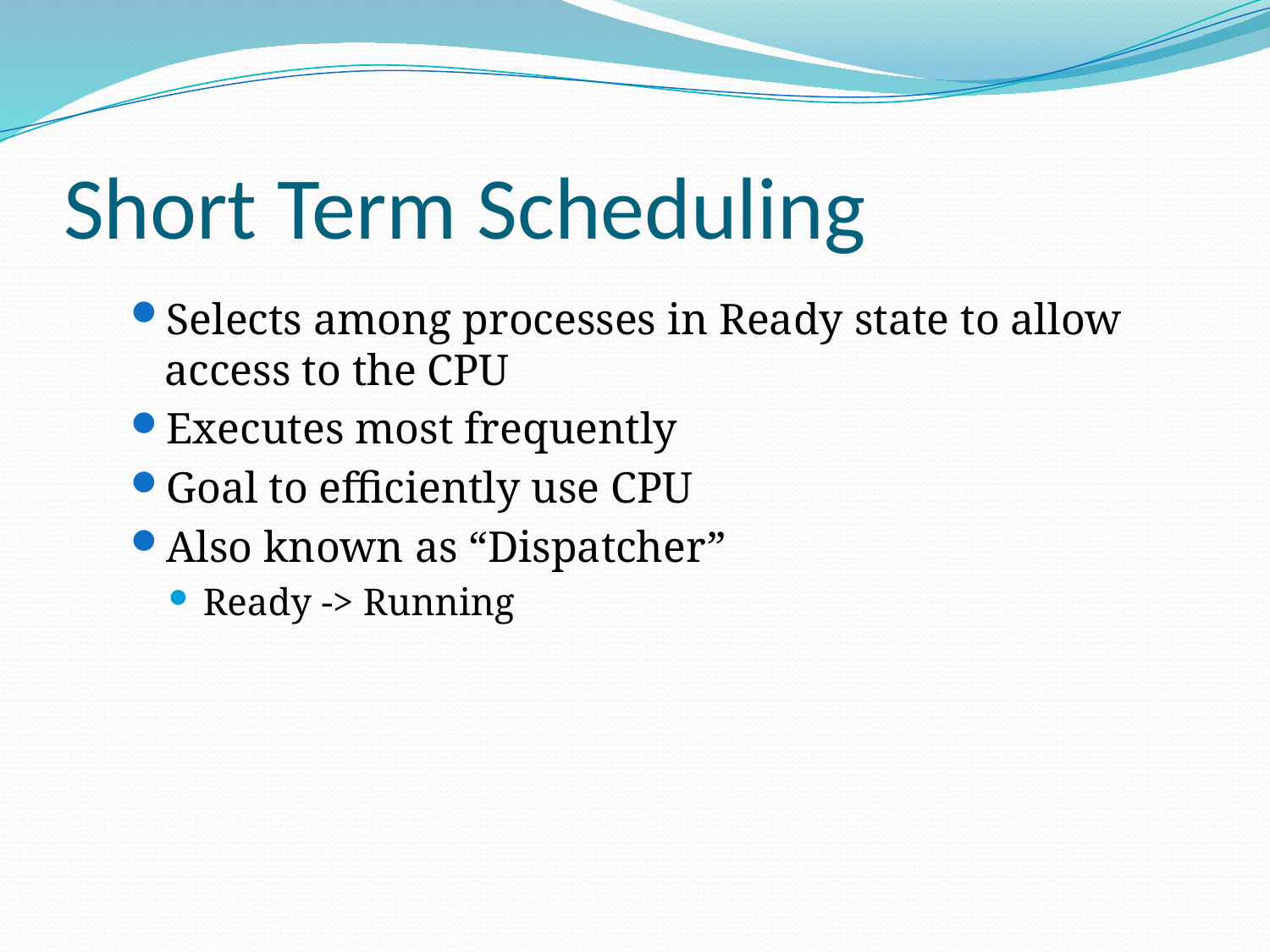

# Short Term Scheduling
Selects among processes in Ready state to allow access to the CPU
Executes most frequently
Goal to efficiently use CPU
Also known as “Dispatcher”
Ready -> Running